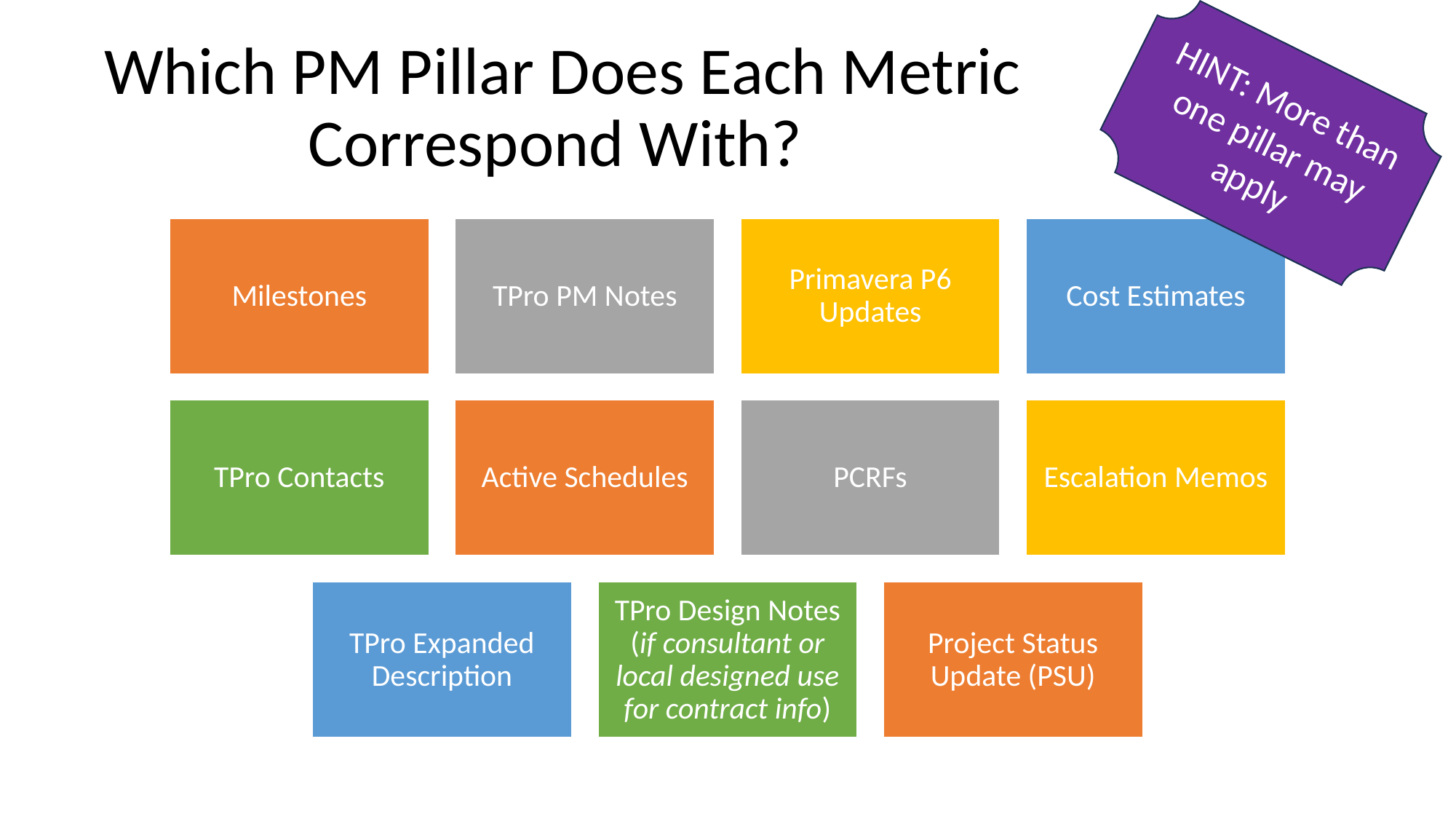

# Which PM Pillar Does Each Metric Correspond With?
HINT: More than one pillar may apply
Milestones
TPro PM Notes
Primavera P6 Updates
Cost Estimates
TPro Contacts
Active Schedules
PCRFs
Escalation Memos
TPro Expanded Description
TPro Design Notes (if consultant or local designed use for contract info)
Project Status Update (PSU)